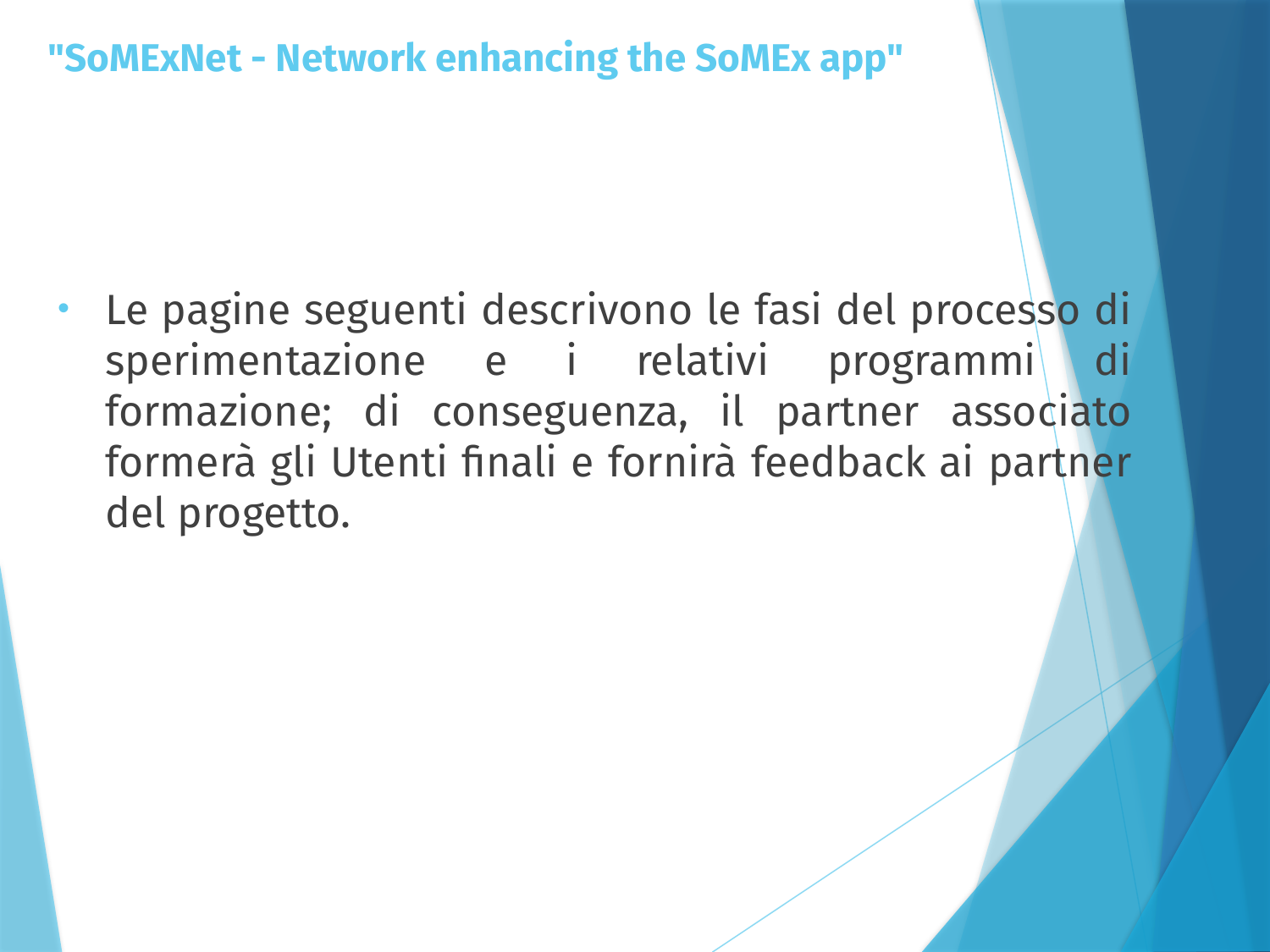

# "SoMExNet - Network enhancing the SoMEx app"
Le pagine seguenti descrivono le fasi del processo di sperimentazione e i relativi programmi di formazione; di conseguenza, il partner associato formerà gli Utenti finali e fornirà feedback ai partner del progetto.